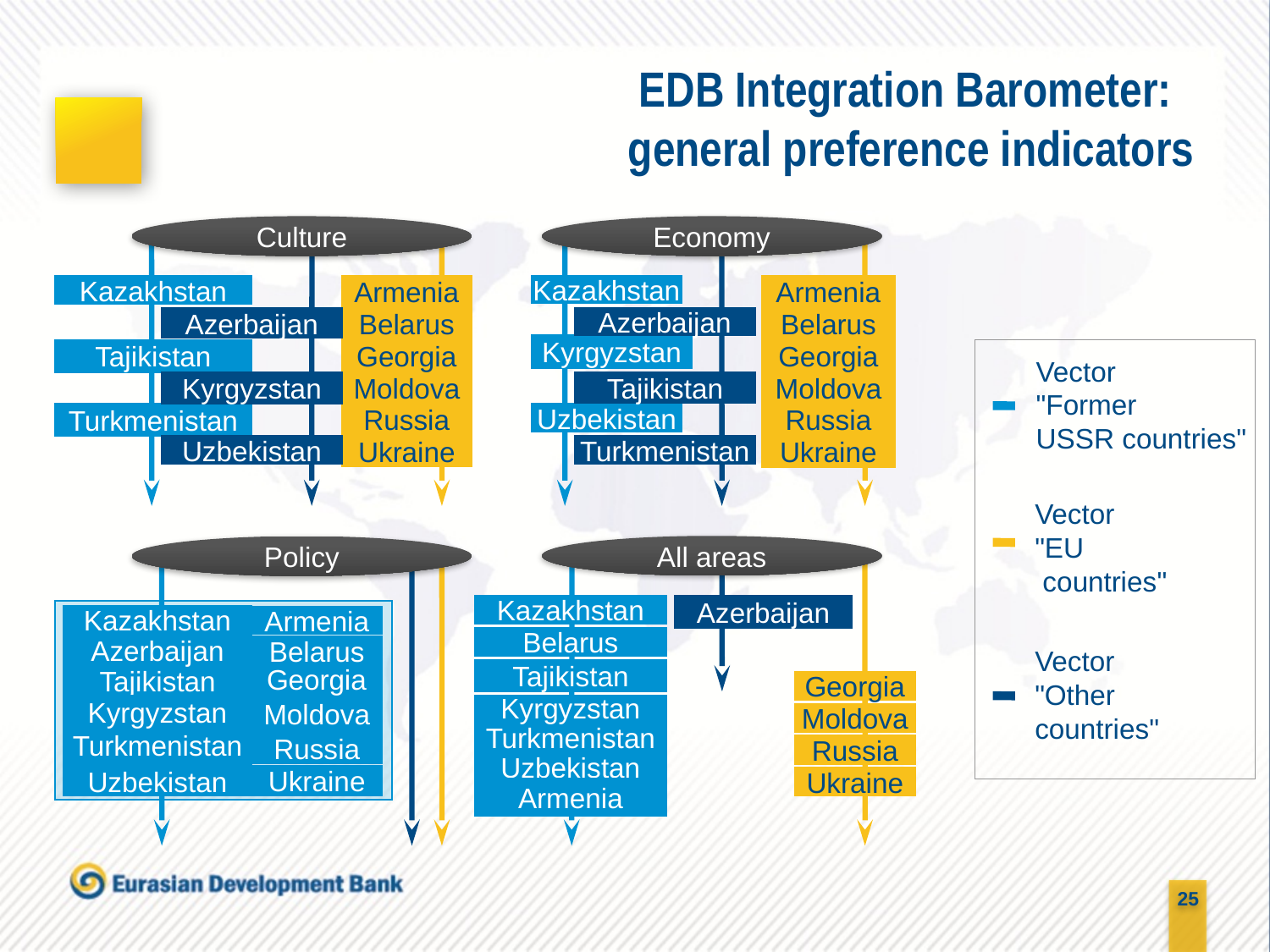

EDB Integration Barometer:
general preference indicators
Culture
Economy

Kazakhstan
Armenia
Kazakhstan
Armenia
Azerbaijan
Belarus
Azerbaijan
Belarus
Kyrgyzstan
Tajikistan
Georgia
Georgia

Vector
"Former
USSR countries"
Kyrgyzstan
Moldova
Tajikistan
Moldova
Turkmenistan
Russia
Uzbekistan
Russia

Uzbekistan
Ukraine
Turkmenistan
Ukraine
Vector
"EU
 countries"
All areas
Policy

Kazakhstan
Azerbaijan

Kazakhstan
Armenia
Belarus
Azerbaijan
Belarus
Vector
"Other
countries"
Tajikistan
Georgia
Tajikistan
Georgia
Moldova
Russia
Ukraine

Kyrgyzstan
Moldova
Kyrgyzstan
Turkmenistan
Turkmenistan
Russia
Uzbekistan
Ukraine
Uzbekistan
Armenia